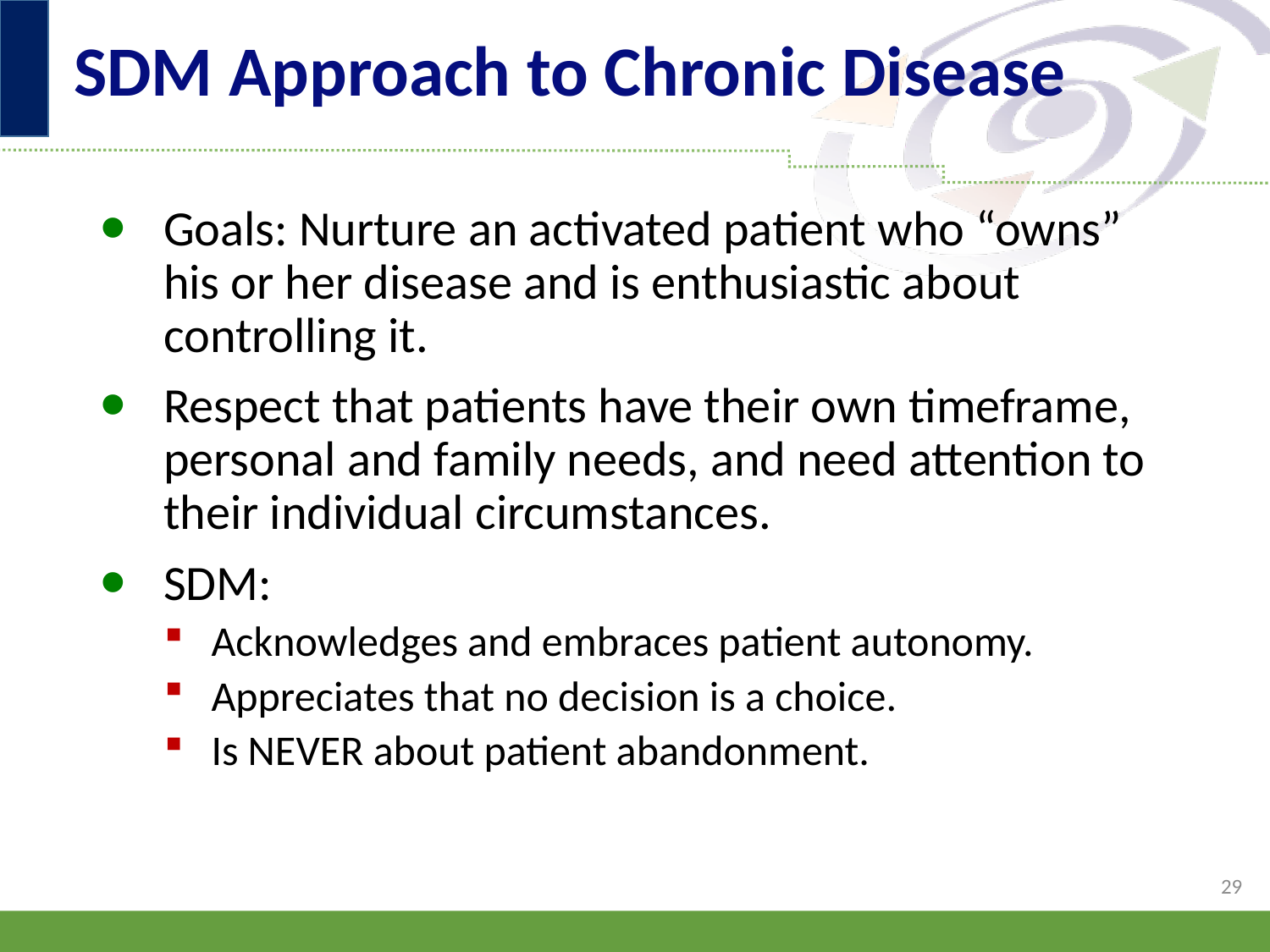

# SDM Approach to Chronic Disease
Goals: Nurture an activated patient who “owns” his or her disease and is enthusiastic about controlling it.
Respect that patients have their own timeframe, personal and family needs, and need attention to their individual circumstances.
SDM:
Acknowledges and embraces patient autonomy.
Appreciates that no decision is a choice.
Is NEVER about patient abandonment.
29